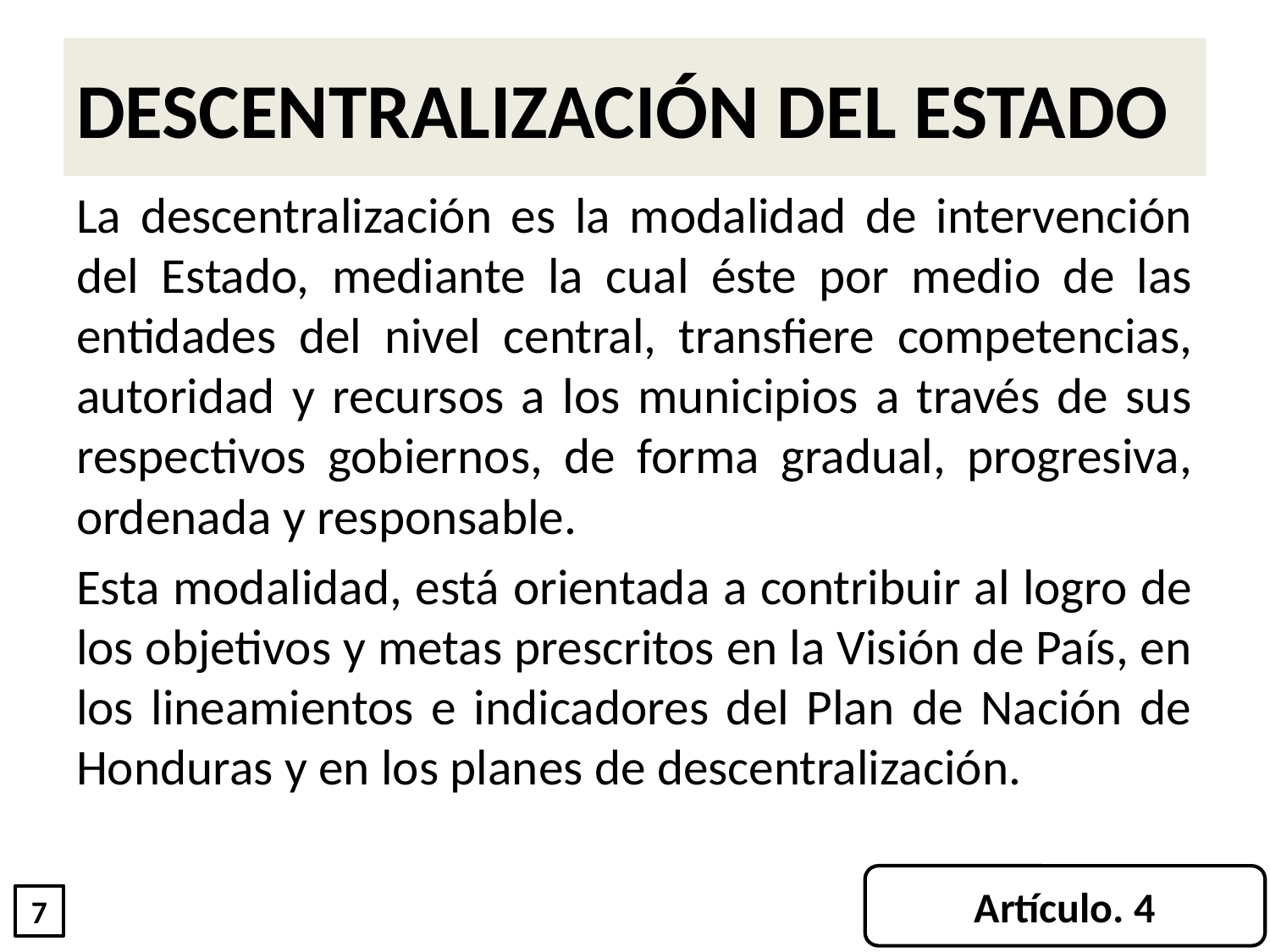

# DESCENTRALIZACIÓN DEL ESTADO
La descentralización es la modalidad de intervención del Estado, mediante la cual éste por medio de las entidades del nivel central, transfiere competencias, autoridad y recursos a los municipios a través de sus respectivos gobiernos, de forma gradual, progresiva, ordenada y responsable.
Esta modalidad, está orientada a contribuir al logro de los objetivos y metas prescritos en la Visión de País, en los lineamientos e indicadores del Plan de Nación de Honduras y en los planes de descentralización.
Artículo. 4
7